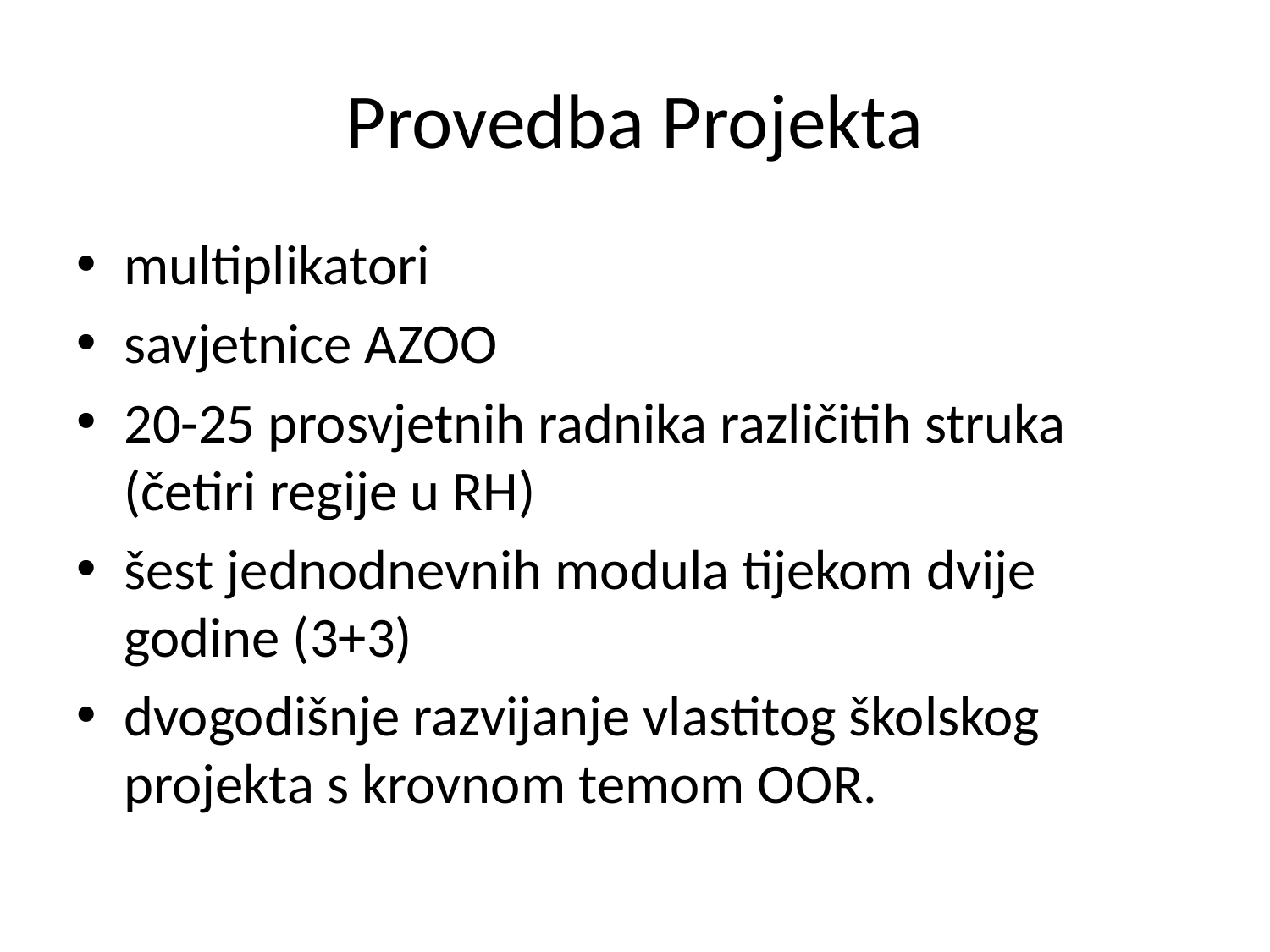

# Provedba Projekta
multiplikatori
savjetnice AZOO
20-25 prosvjetnih radnika različitih struka (četiri regije u RH)
šest jednodnevnih modula tijekom dvije godine (3+3)
dvogodišnje razvijanje vlastitog školskog projekta s krovnom temom OOR.